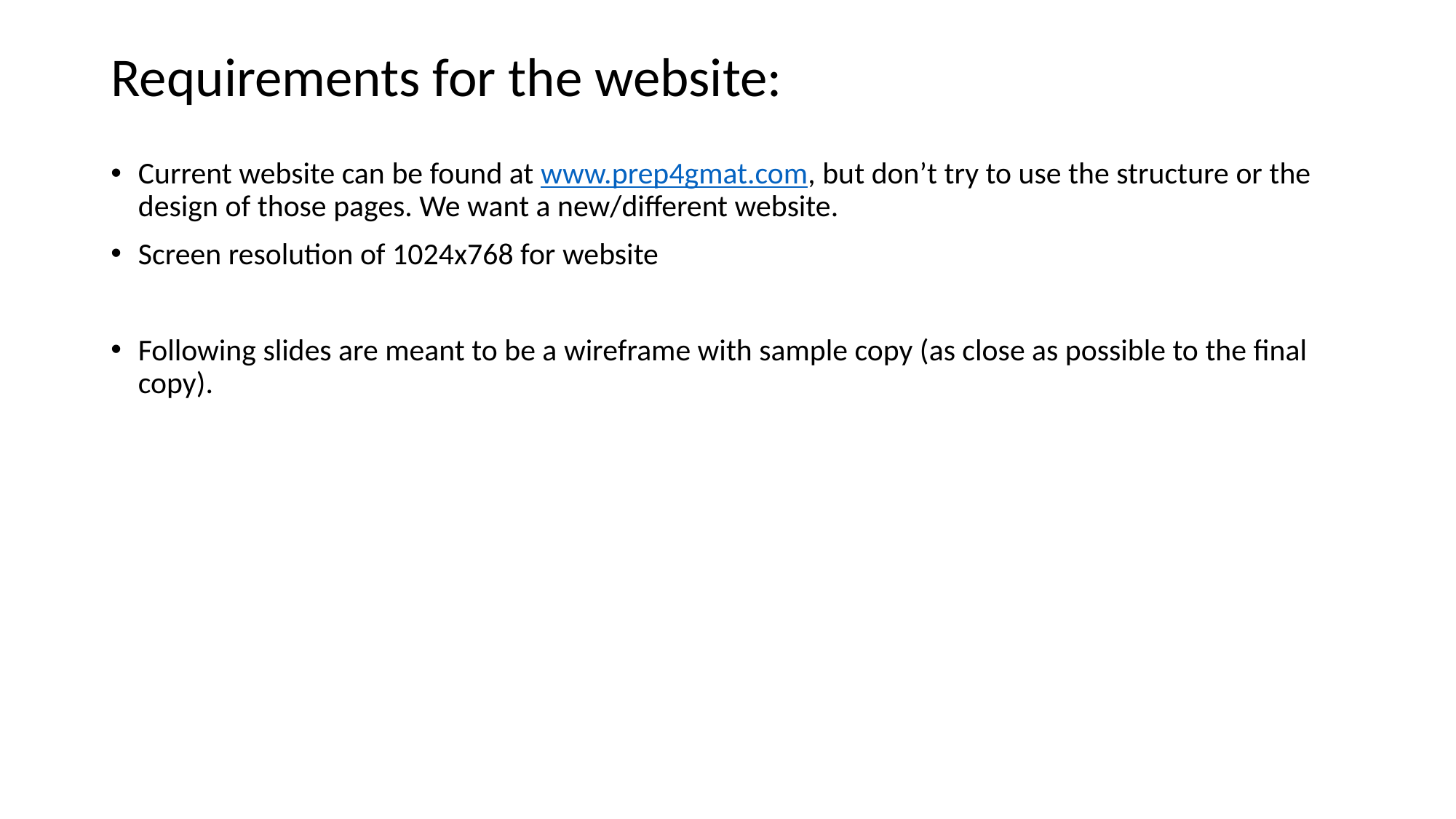

# Requirements for the website:
Current website can be found at www.prep4gmat.com, but don’t try to use the structure or the design of those pages. We want a new/different website.
Screen resolution of 1024x768 for website

Following slides are meant to be a wireframe with sample copy (as close as possible to the final copy).